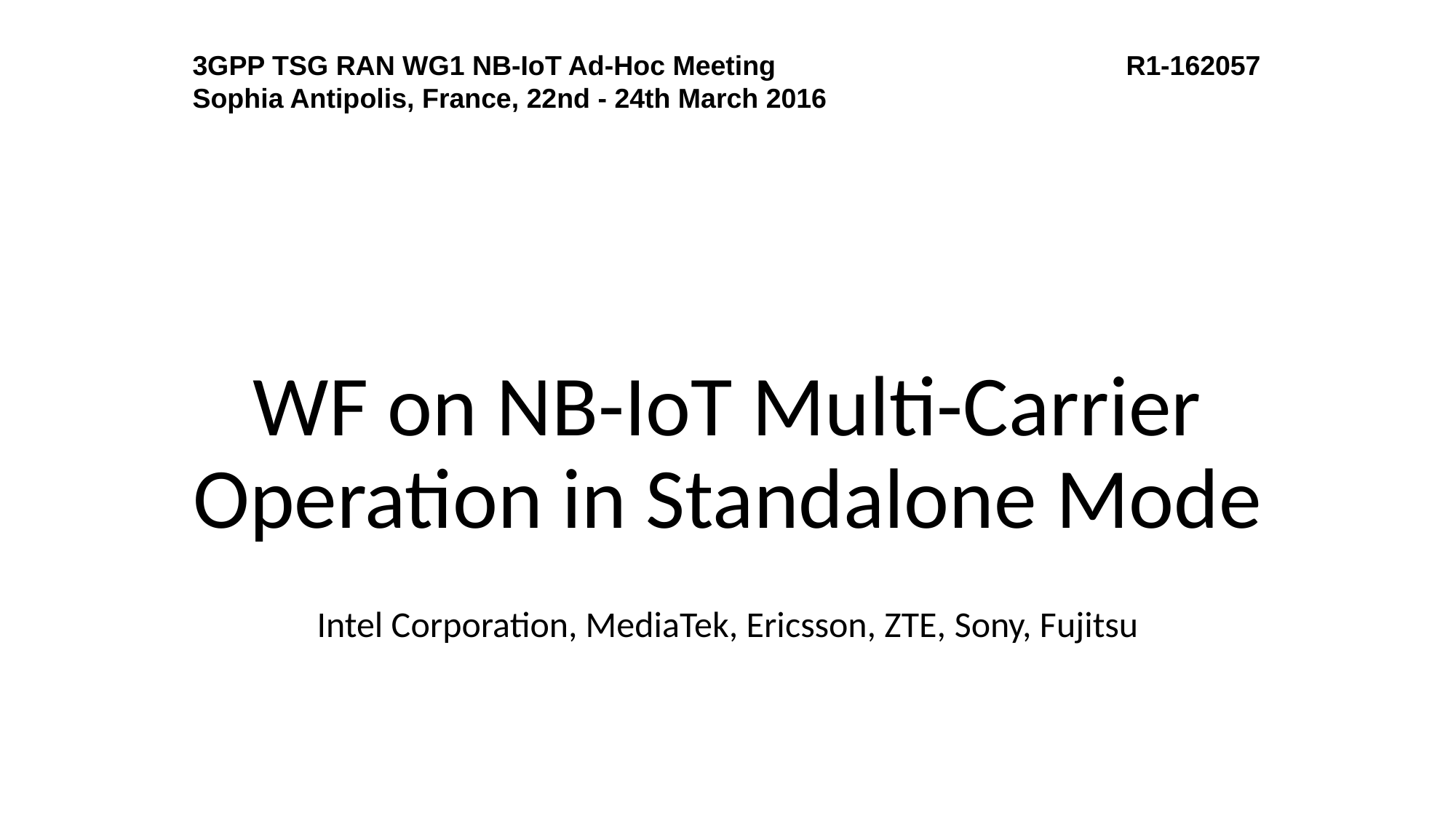

3GPP TSG RAN WG1 NB-IoT Ad-Hoc Meeting                                              R1-162057
Sophia Antipolis, France, 22nd - 24th March 2016
# WF on NB-IoT Multi-Carrier Operation in Standalone Mode
Intel Corporation, MediaTek, Ericsson, ZTE, Sony, Fujitsu